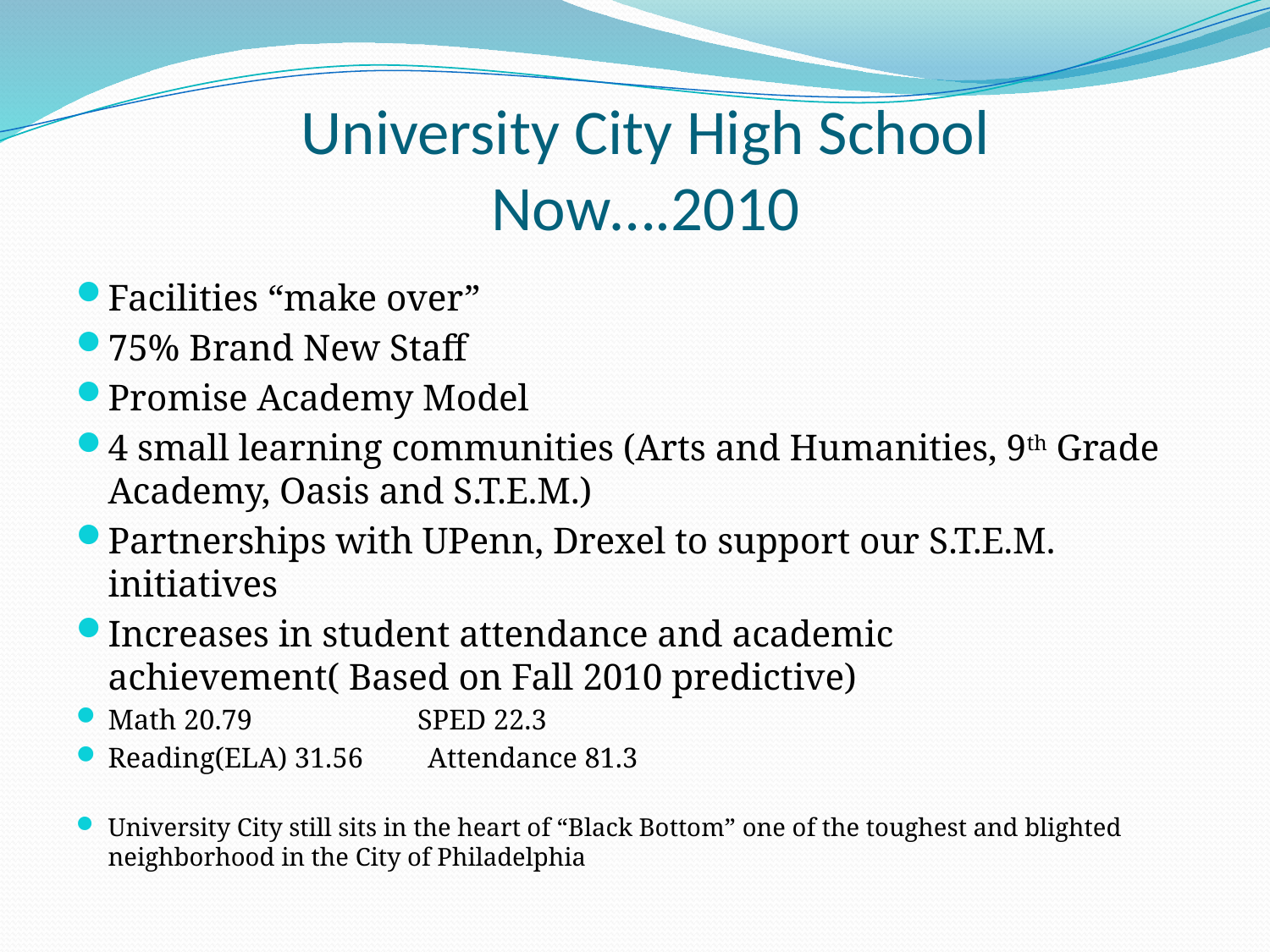

# University City High School Now….2010
Facilities “make over”
75% Brand New Staff
Promise Academy Model
4 small learning communities (Arts and Humanities, 9th Grade Academy, Oasis and S.T.E.M.)
Partnerships with UPenn, Drexel to support our S.T.E.M. initiatives
Increases in student attendance and academic achievement( Based on Fall 2010 predictive)
Math 20.79                       SPED 22.3
Reading(ELA) 31.56         Attendance 81.3
University City still sits in the heart of “Black Bottom” one of the toughest and blighted neighborhood in the City of Philadelphia